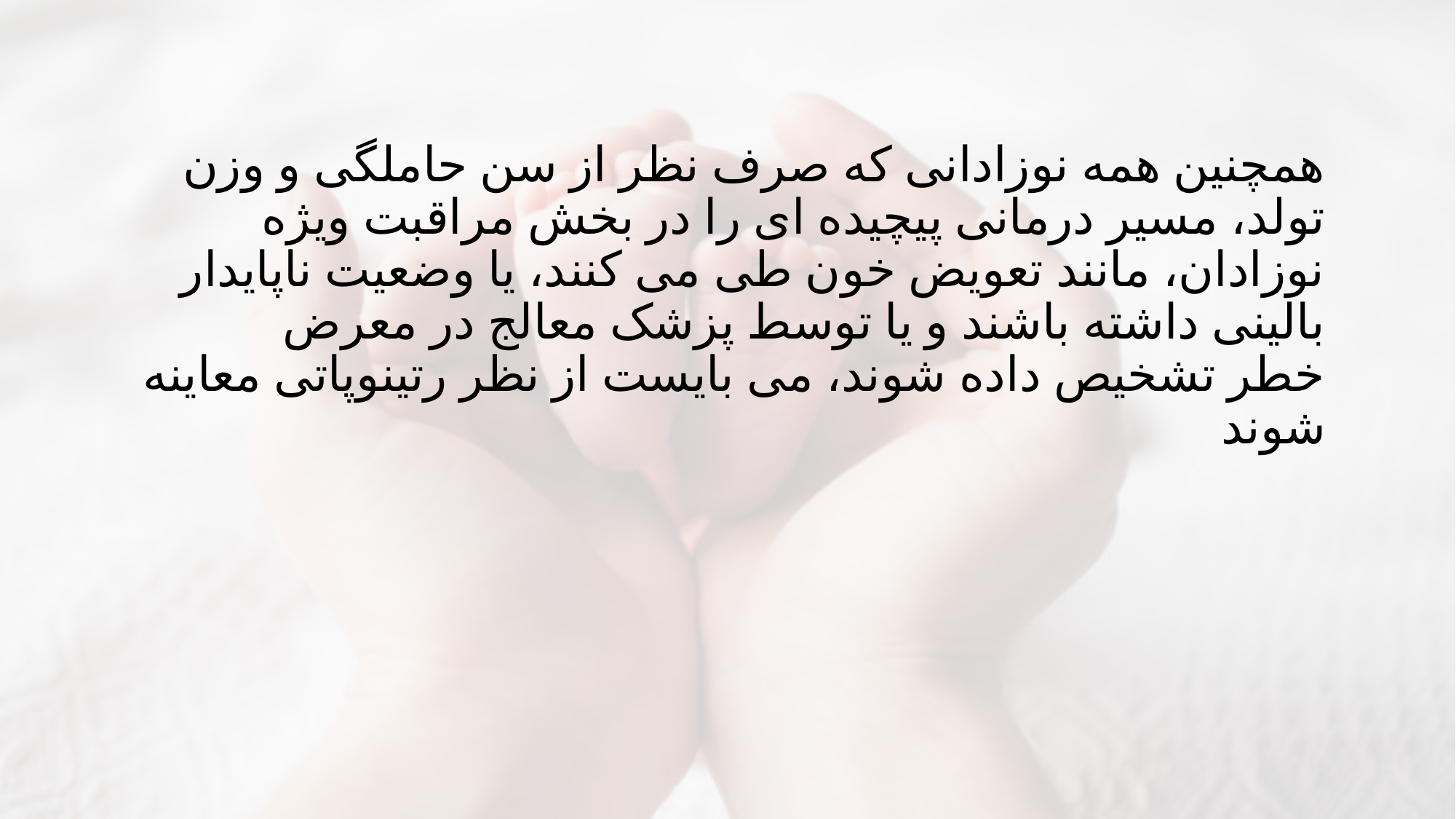

# همچنین همه نوزادانی که صرف نظر از سن حاملگی و وزن تولد، مسیر درمانی پیچیده ای را در بخش مراقبت ویژه نوزادان، مانند تعویض خون طی می کنند، یا وضعیت ناپایدار بالینی داشته باشند و یا توسط پزشک معالج در معرض خطر تشخیص داده شوند، می بایست از نظر رتینوپاتی معاینه شوند